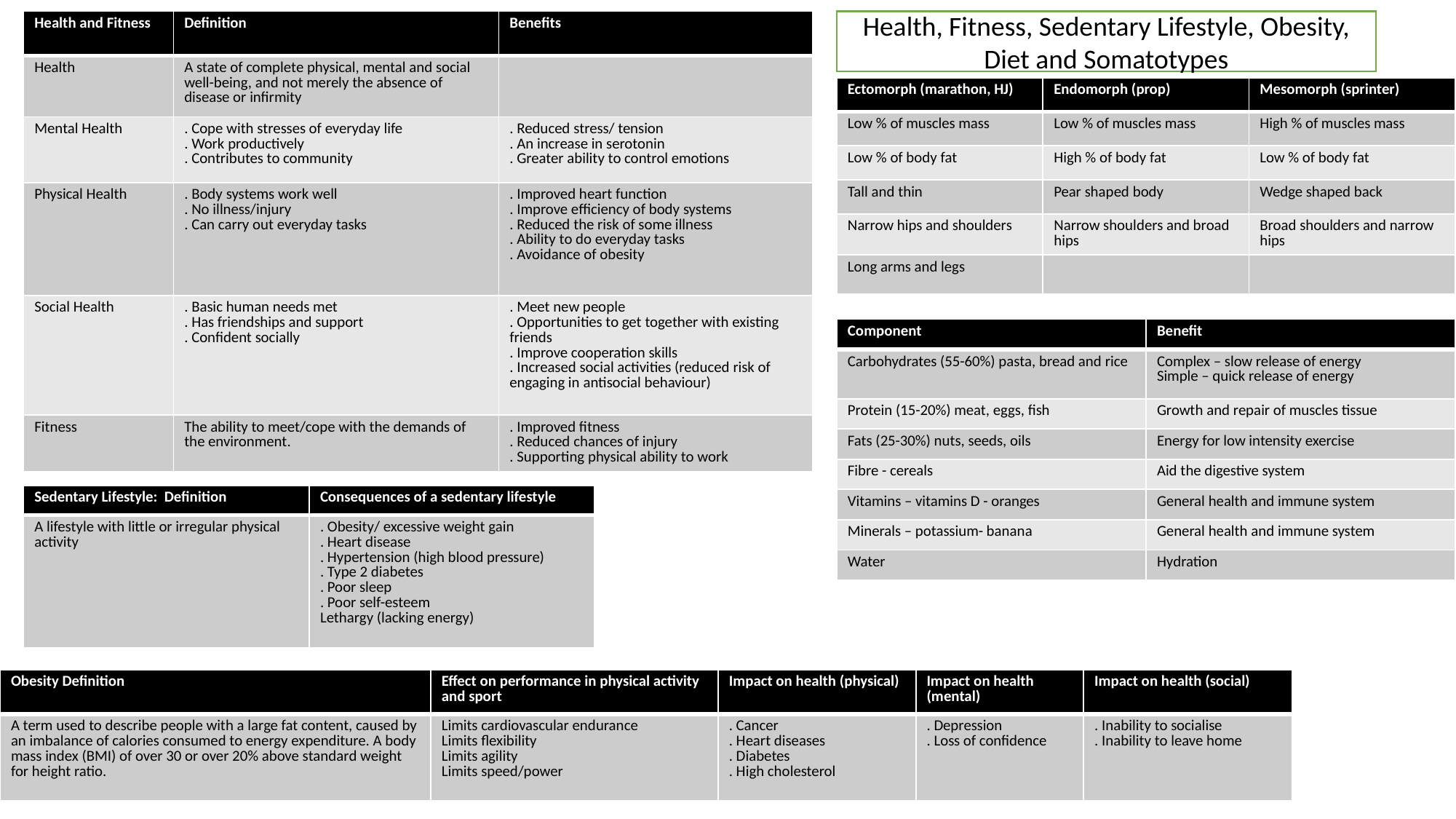

| Health and Fitness | Definition | Benefits |
| --- | --- | --- |
| Health | A state of complete physical, mental and social well-being, and not merely the absence of disease or infirmity |  |
| Mental Health | . Cope with stresses of everyday life . Work productively . Contributes to community | . Reduced stress/ tension . An increase in serotonin . Greater ability to control emotions |
| Physical Health | . Body systems work well . No illness/injury . Can carry out everyday tasks | . Improved heart function . Improve efficiency of body systems . Reduced the risk of some illness . Ability to do everyday tasks . Avoidance of obesity |
| Social Health | . Basic human needs met . Has friendships and support . Confident socially | . Meet new people . Opportunities to get together with existing friends . Improve cooperation skills . Increased social activities (reduced risk of engaging in antisocial behaviour) |
| Fitness | The ability to meet/cope with the demands of the environment. | . Improved fitness . Reduced chances of injury . Supporting physical ability to work |
Health, Fitness, Sedentary Lifestyle, Obesity, Diet and Somatotypes
| Ectomorph (marathon, HJ) | Endomorph (prop) | Mesomorph (sprinter) |
| --- | --- | --- |
| Low % of muscles mass | Low % of muscles mass | High % of muscles mass |
| Low % of body fat | High % of body fat | Low % of body fat |
| Tall and thin | Pear shaped body | Wedge shaped back |
| Narrow hips and shoulders | Narrow shoulders and broad hips | Broad shoulders and narrow hips |
| Long arms and legs |  |  |
| Component | Benefit |
| --- | --- |
| Carbohydrates (55-60%) pasta, bread and rice | Complex – slow release of energy Simple – quick release of energy |
| Protein (15-20%) meat, eggs, fish | Growth and repair of muscles tissue |
| Fats (25-30%) nuts, seeds, oils | Energy for low intensity exercise |
| Fibre - cereals | Aid the digestive system |
| Vitamins – vitamins D - oranges | General health and immune system |
| Minerals – potassium- banana | General health and immune system |
| Water | Hydration |
| Sedentary Lifestyle: Definition | Consequences of a sedentary lifestyle |
| --- | --- |
| A lifestyle with little or irregular physical activity | . Obesity/ excessive weight gain . Heart disease . Hypertension (high blood pressure) . Type 2 diabetes . Poor sleep . Poor self-esteem Lethargy (lacking energy) |
| Obesity Definition | Effect on performance in physical activity and sport | Impact on health (physical) | Impact on health (mental) | Impact on health (social) |
| --- | --- | --- | --- | --- |
| A term used to describe people with a large fat content, caused by an imbalance of calories consumed to energy expenditure. A body mass index (BMI) of over 30 or over 20% above standard weight for height ratio. | Limits cardiovascular endurance Limits flexibility Limits agility Limits speed/power | . Cancer . Heart diseases . Diabetes . High cholesterol | . Depression . Loss of confidence | . Inability to socialise . Inability to leave home |